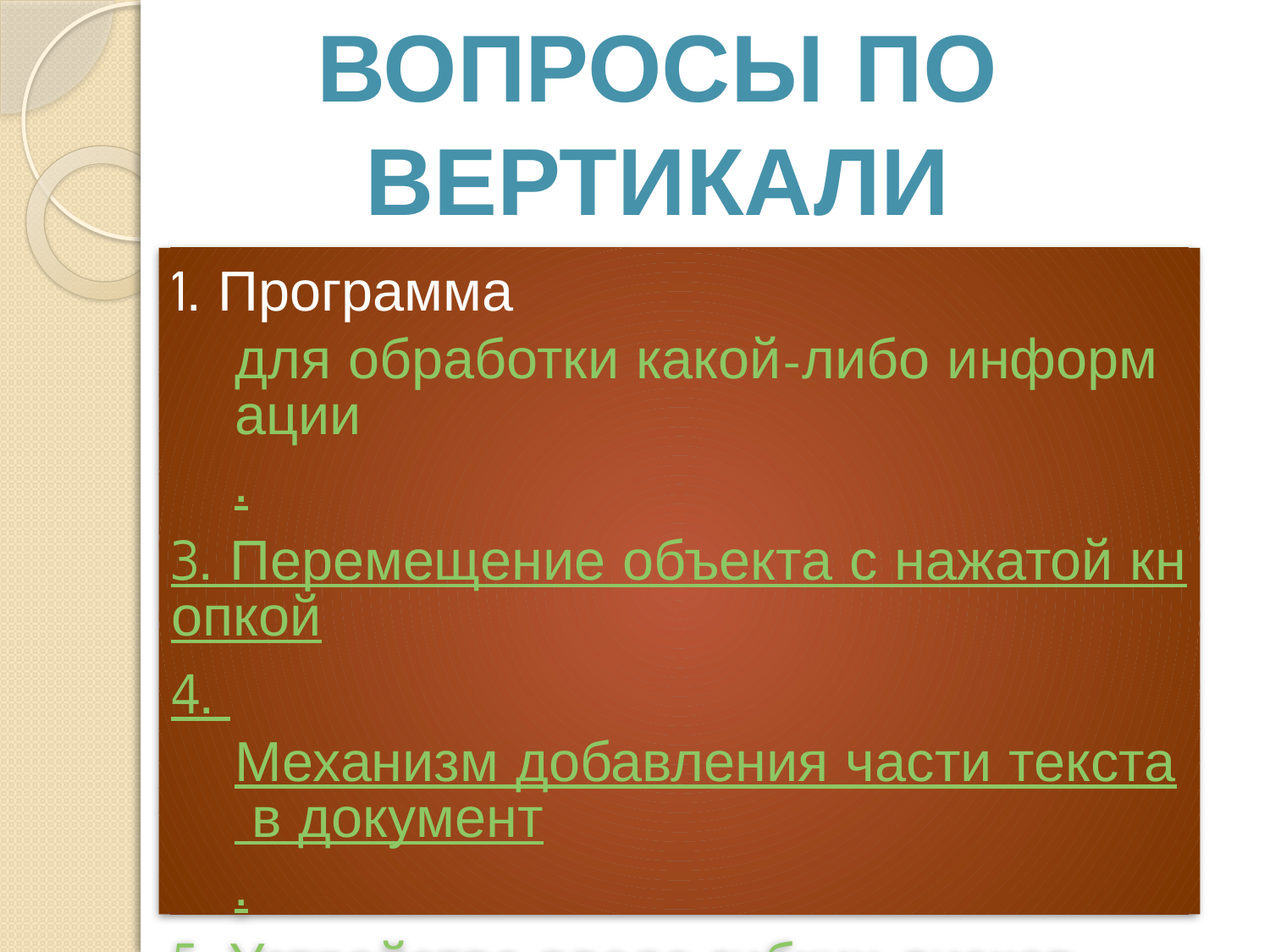

ВОПРОСЫ ПО ВЕРТИКАЛИ
1. Программа для обработки какой-либо информации.
3. Перемещение объекта с нажатой кнопкой
4. Механизм добавления части текста в документ.
5. Устройство ввода гибких дисков
9. 1байт=8…